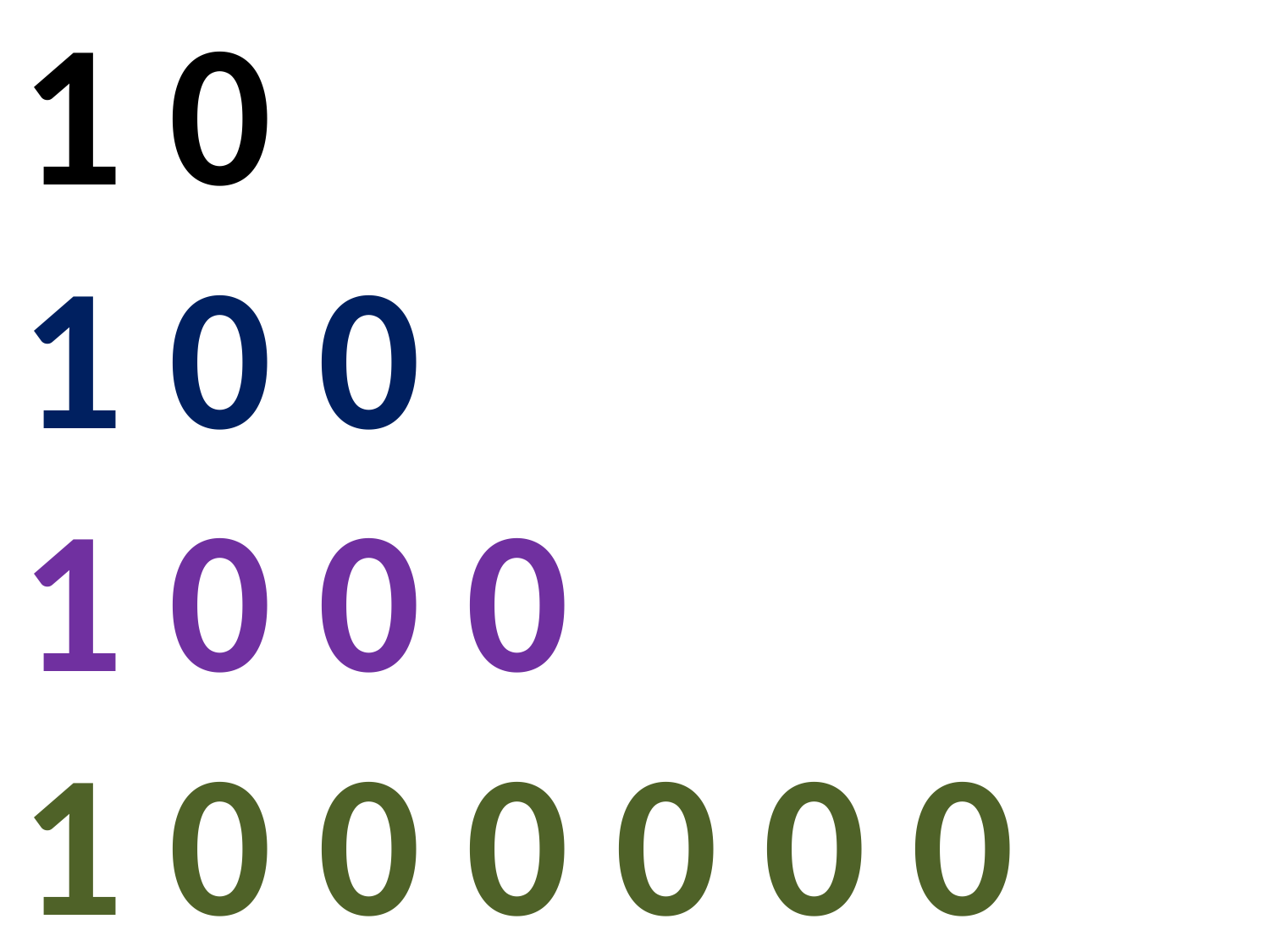

1 0
1 0 0
1 0 0 0
1 0 0 0 0 0 0